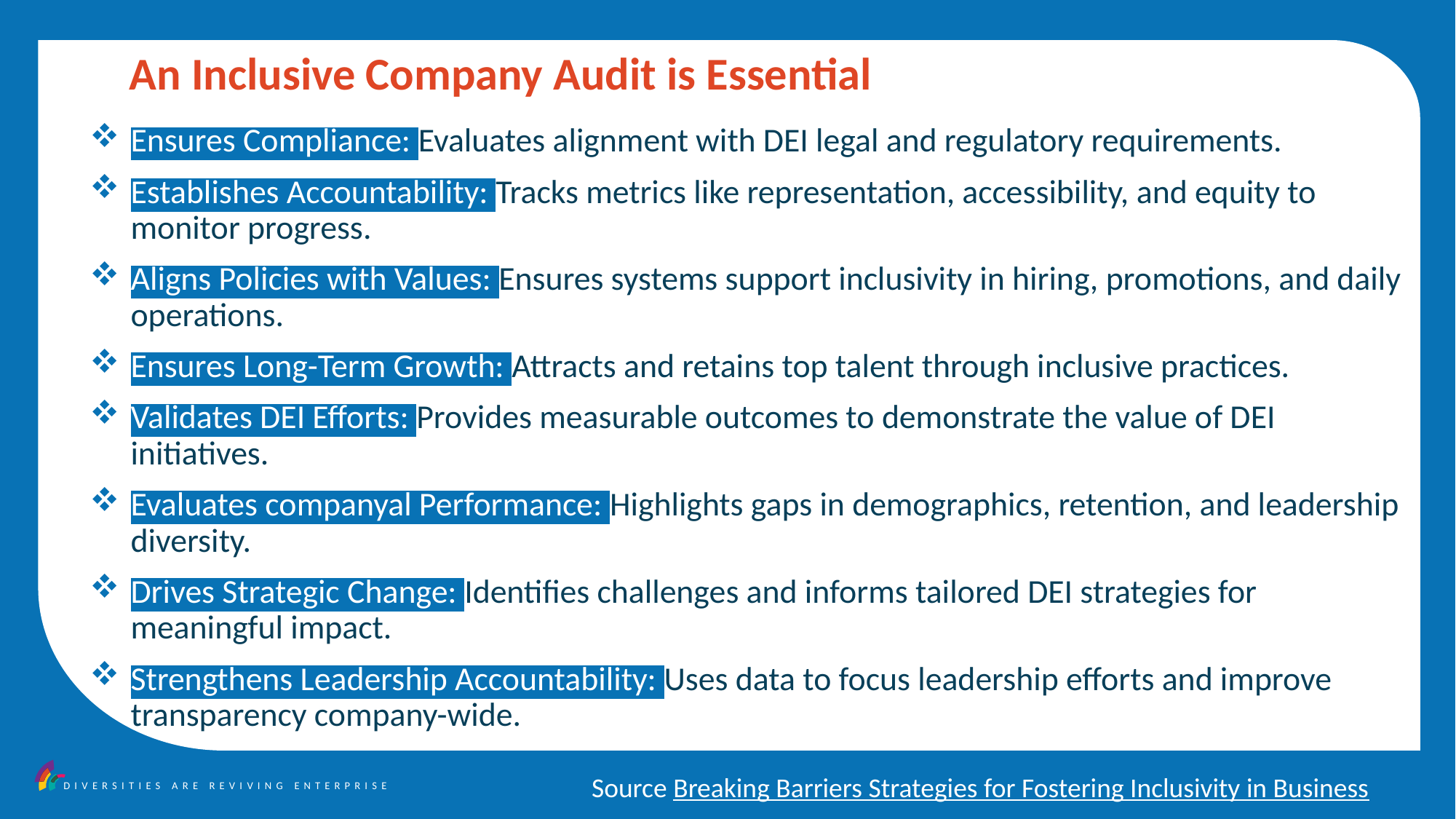

An Inclusive Company Audit is Essential
Ensures Compliance: Evaluates alignment with DEI legal and regulatory requirements.
Establishes Accountability: Tracks metrics like representation, accessibility, and equity to monitor progress.
Aligns Policies with Values: Ensures systems support inclusivity in hiring, promotions, and daily operations.
Ensures Long-Term Growth: Attracts and retains top talent through inclusive practices.
Validates DEI Efforts: Provides measurable outcomes to demonstrate the value of DEI initiatives.
Evaluates companyal Performance: Highlights gaps in demographics, retention, and leadership diversity.
Drives Strategic Change: Identifies challenges and informs tailored DEI strategies for meaningful impact.
Strengthens Leadership Accountability: Uses data to focus leadership efforts and improve transparency company-wide.
Source Breaking Barriers Strategies for Fostering Inclusivity in Business